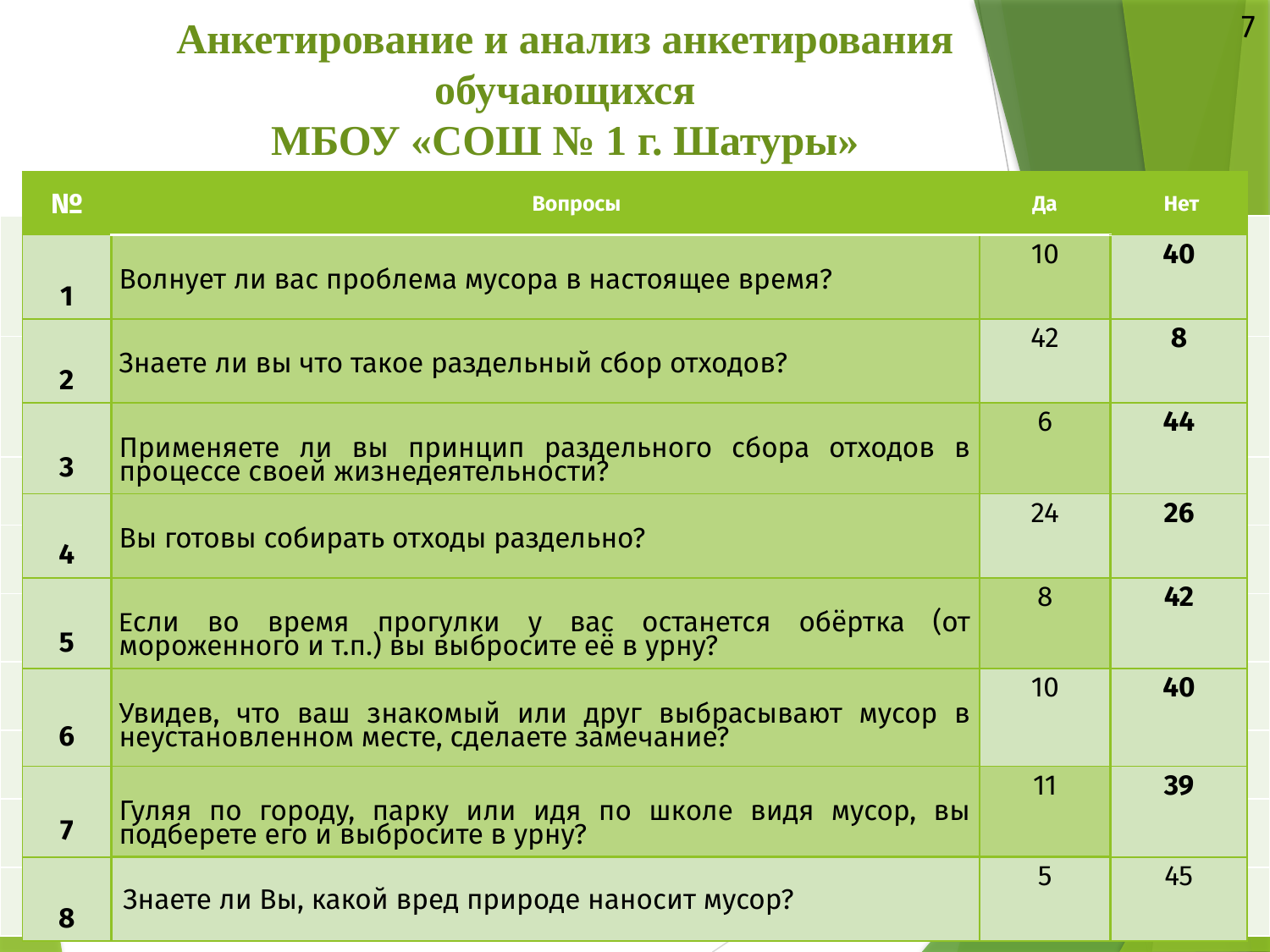

7
Анкетирование и анализ анкетирования обучающихся
МБОУ «СОШ № 1 г. Шатуры»
| № | Вопросы | Да | Нет |
| --- | --- | --- | --- |
| 1 | Волнует ли вас проблема мусора в настоящее время? | 10 | 40 |
| 2 | Знаете ли вы что такое раздельный сбор отходов? | 42 | 8 |
| 3 | Применяете ли вы принцип раздельного сбора отходов в процессе своей жизнедеятельности? | 6 | 44 |
| 4 | Вы готовы собирать отходы раздельно? | 24 | 26 |
| 5 | Если во время прогулки у вас останется обёртка (от мороженного и т.п.) вы выбросите её в урну? | 8 | 42 |
| 6 | Увидев, что ваш знакомый или друг выбрасывают мусор в неустановленном месте, сделаете замечание? | 10 | 40 |
| 7 | Гуляя по городу, парку или идя по школе видя мусор, вы подберете его и выбросите в урну? | 11 | 39 |
| 8 | Знаете ли Вы, какой вред природе наносит мусор? | 5 | 45 |
|  |  |  |  |  |  |  |  |  |
| --- | --- | --- | --- | --- | --- | --- | --- | --- |
|  |  |  |  |  |  |  |  |  |
|  |  |  |  |  |  |  |  |  |
|  |  |  |  |  |  |  |  |  |
|  |  |  |  |  |  |  |  |  |
|  |  |  |  |  |  |  |  |  |
|  |  |  |  |  |  |  |  |  |
|  |  |  |  |  |  |  |  |  |
|  |  |  |  |  |  |  |  |  |